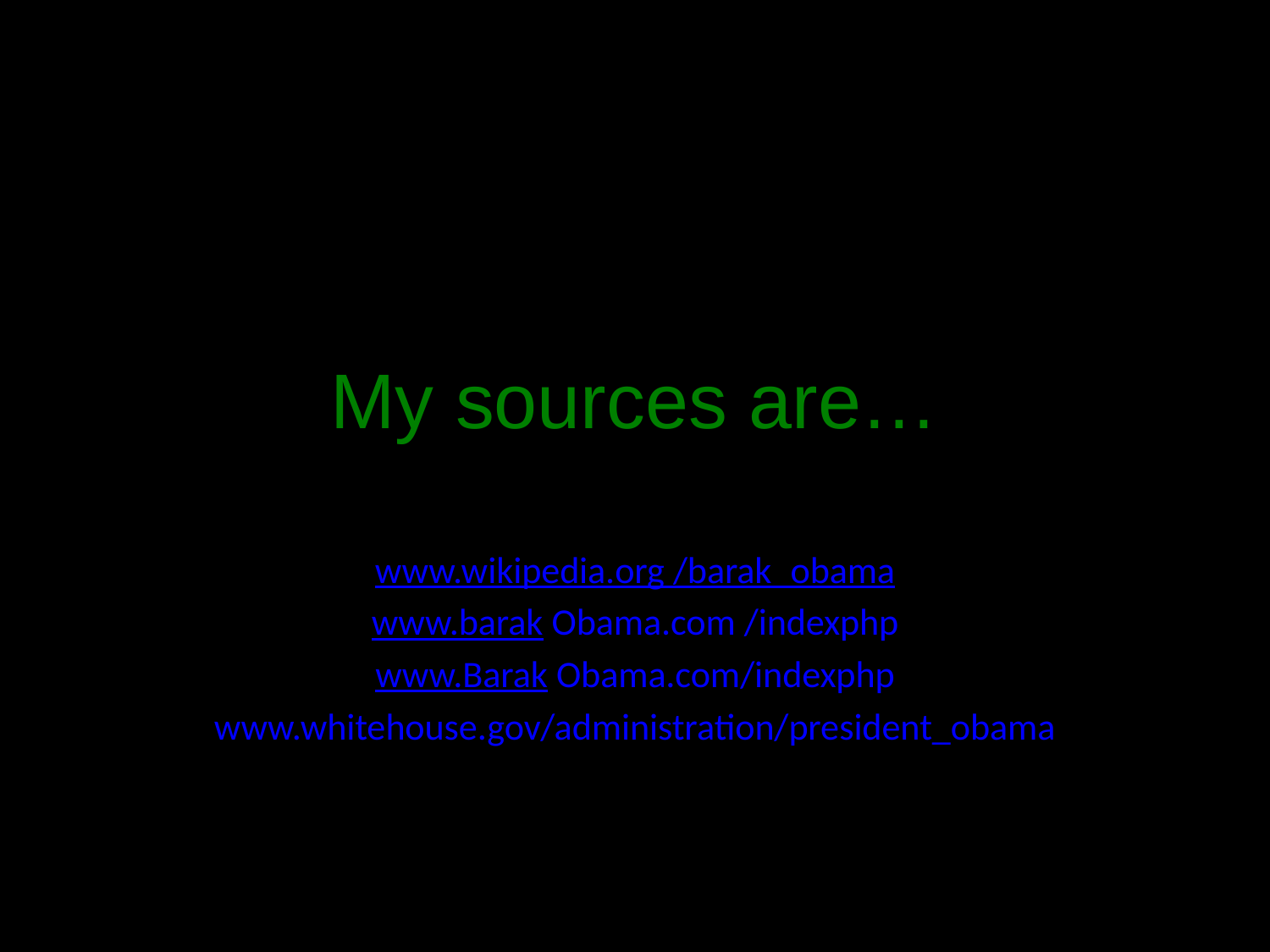

# My sources are…
www.wikipedia.org /barak_obama
www.barak Obama.com /indexphp
www.Barak Obama.com/indexphp
www.whitehouse.gov/administration/president_obama